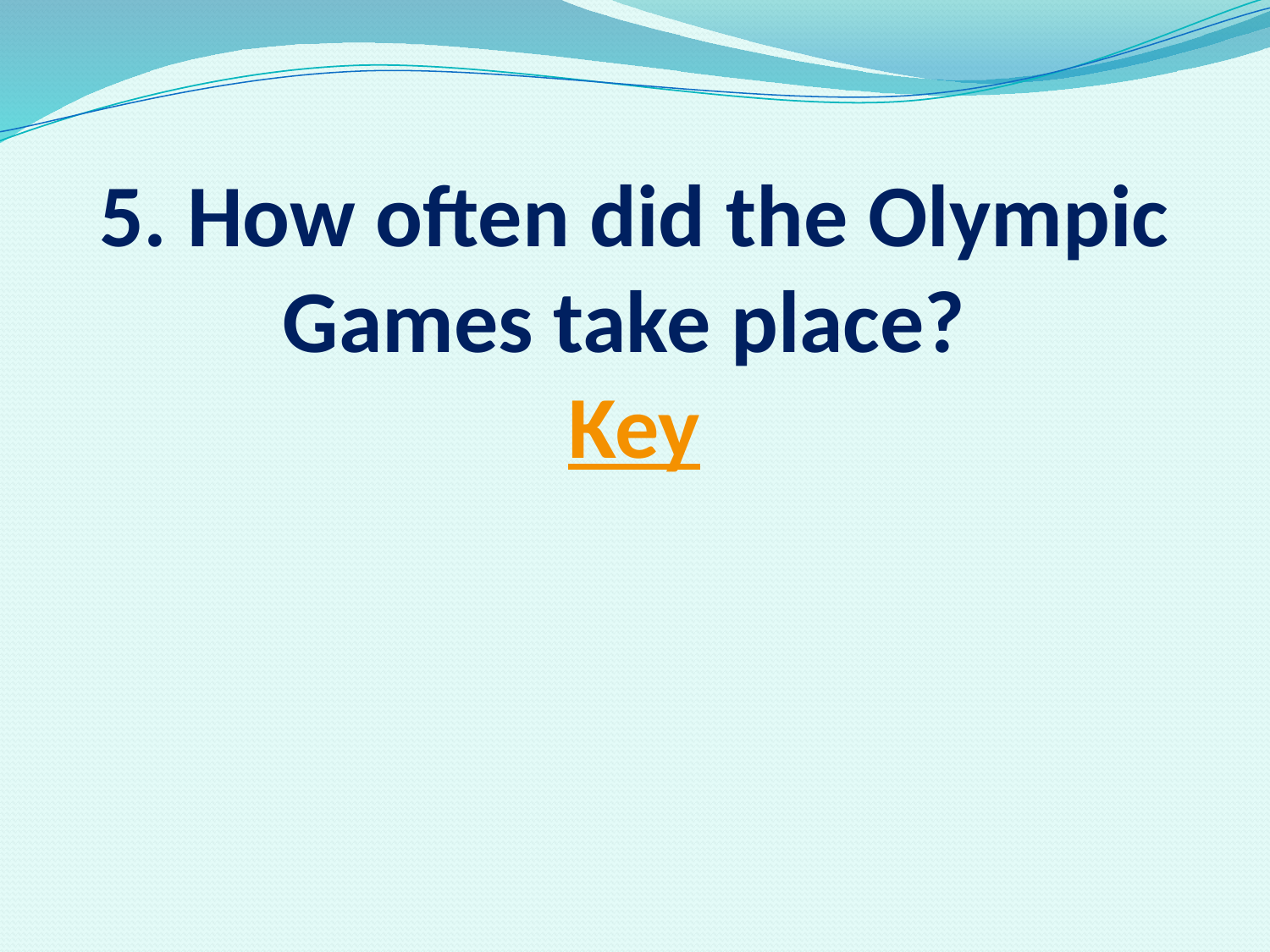

# 5. How often did the Olympic Games take place? Key